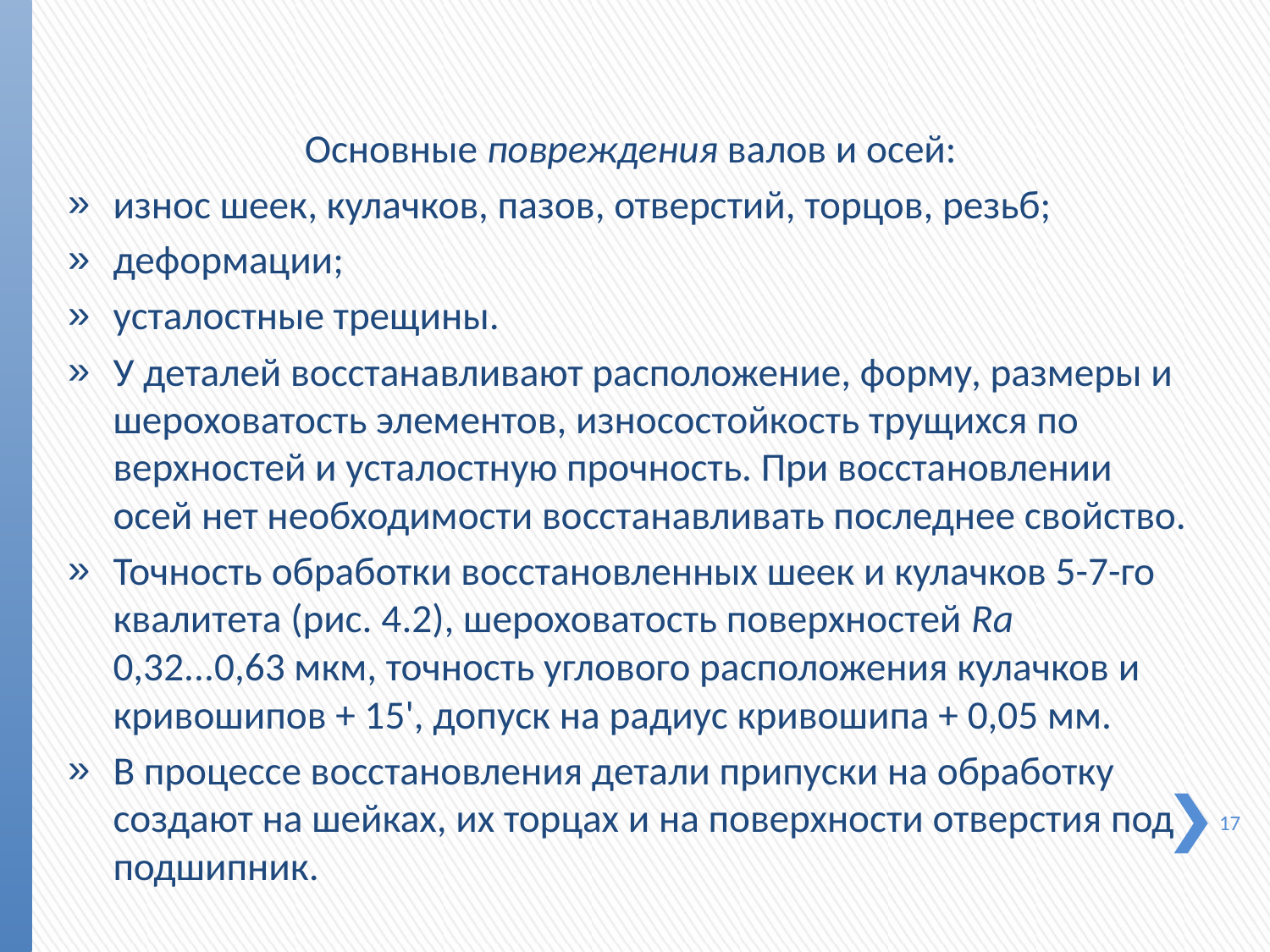

Основные повреждения валов и осей:
износ шеек, кулачков, пазов, отверстий, торцов, резьб;
деформации;
усталостные трещины.
У деталей восстанавливают расположение, форму, размеры и шероховатость элементов, износостойкость трущихся по­верхностей и усталостную прочность. При восстановлении осей нет необходимости восстанавливать последнее свойство.
Точность обработки восстановленных шеек и кулачков 5-7-го квалитета (рис. 4.2), шероховатость поверхностей Ra 0,32...0,63 мкм, точность углового расположения кулачков и кривошипов + 15', допуск на радиус кривошипа + 0,05 мм.
В процессе восстановления детали припуски на обработку создают на шейках, их торцах и на поверхности отверстия под подшипник.

17